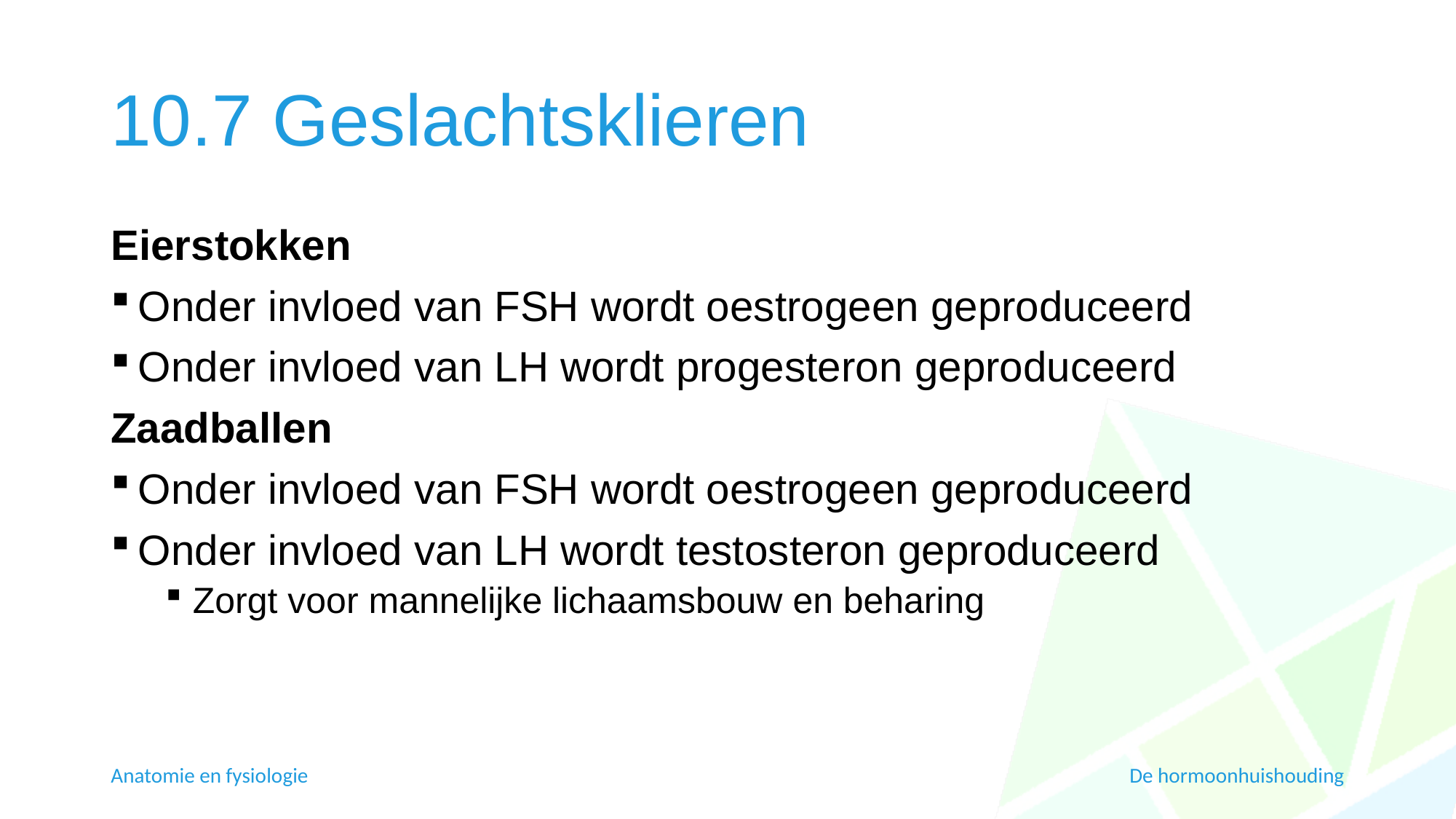

# 10.7 Geslachtsklieren
Eierstokken
Onder invloed van FSH wordt oestrogeen geproduceerd
Onder invloed van LH wordt progesteron geproduceerd
Zaadballen
Onder invloed van FSH wordt oestrogeen geproduceerd
Onder invloed van LH wordt testosteron geproduceerd
Zorgt voor mannelijke lichaamsbouw en beharing

Anatomie en fysiologie
De hormoonhuishouding